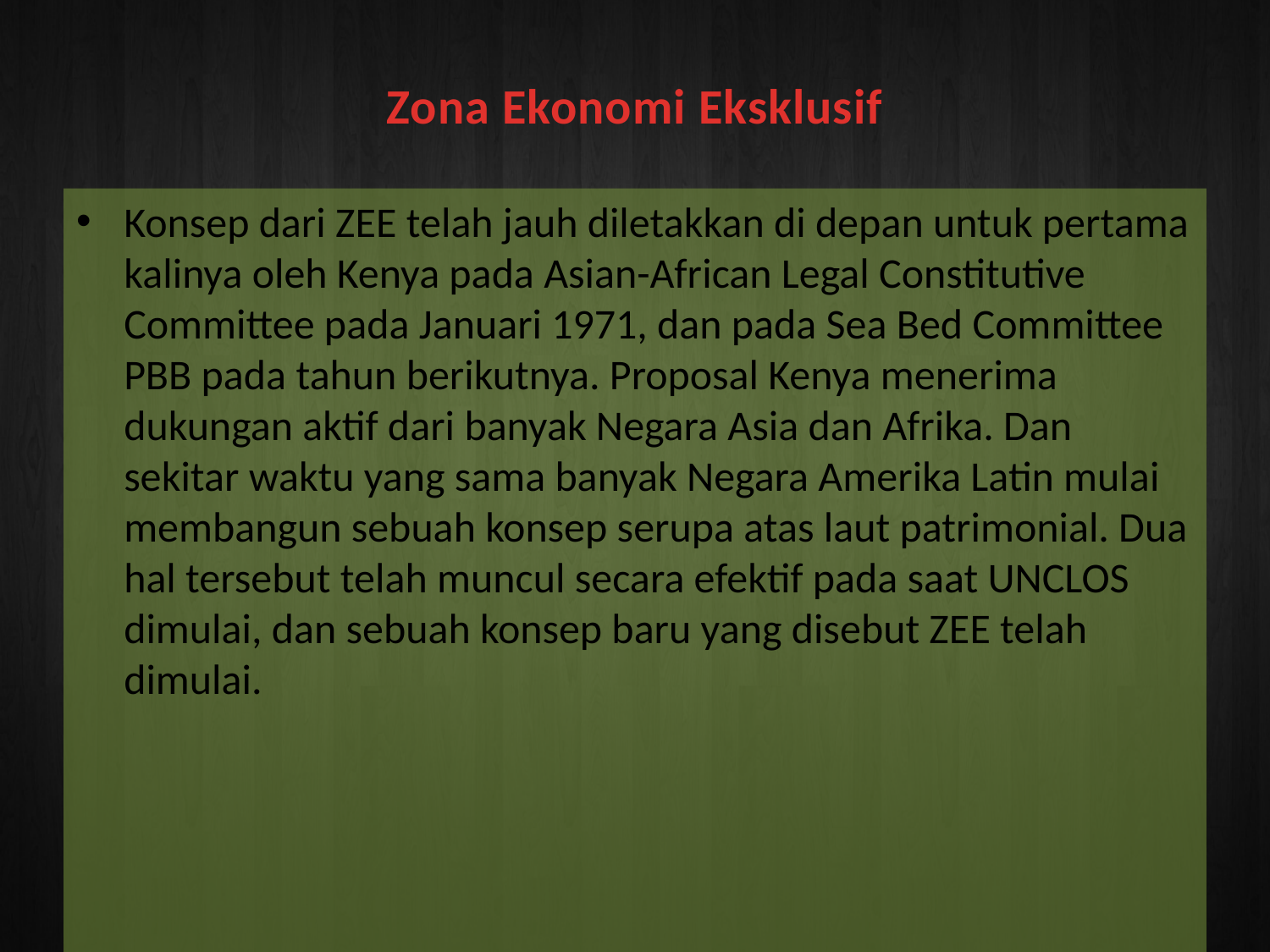

# Zona Ekonomi Eksklusif
Konsep dari ZEE telah jauh diletakkan di depan untuk pertama kalinya oleh Kenya pada Asian-African Legal Constitutive Committee pada Januari 1971, dan pada Sea Bed Committee PBB pada tahun berikutnya. Proposal Kenya menerima dukungan aktif dari banyak Negara Asia dan Afrika. Dan sekitar waktu yang sama banyak Negara Amerika Latin mulai membangun sebuah konsep serupa atas laut patrimonial. Dua hal tersebut telah muncul secara efektif pada saat UNCLOS dimulai, dan sebuah konsep baru yang disebut ZEE telah dimulai.